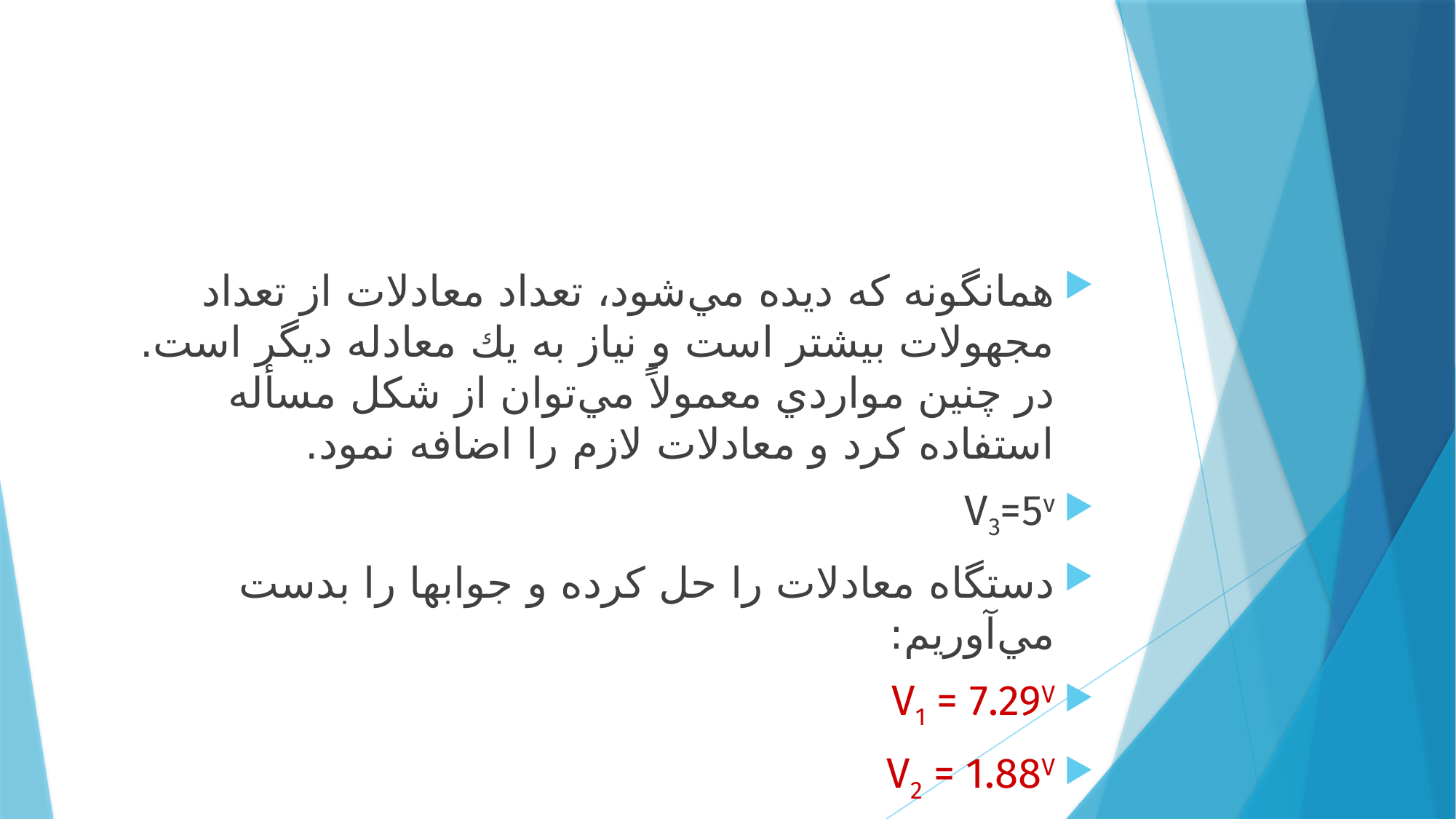

همانگونه كه ديده مي‌شود، تعداد معادلات از تعداد مجهولات بيشتر است و نياز به يك معادله ديگر است. در چنين مواردي معمولاً مي‌توان از شكل مسأله استفاده كرد و معادلات لازم را اضافه نمود.
V3=5v
دستگاه معادلات را حل كرده و جوابها را بدست مي‌آوريم:
V1 = 7.29V
V2 = 1.88V